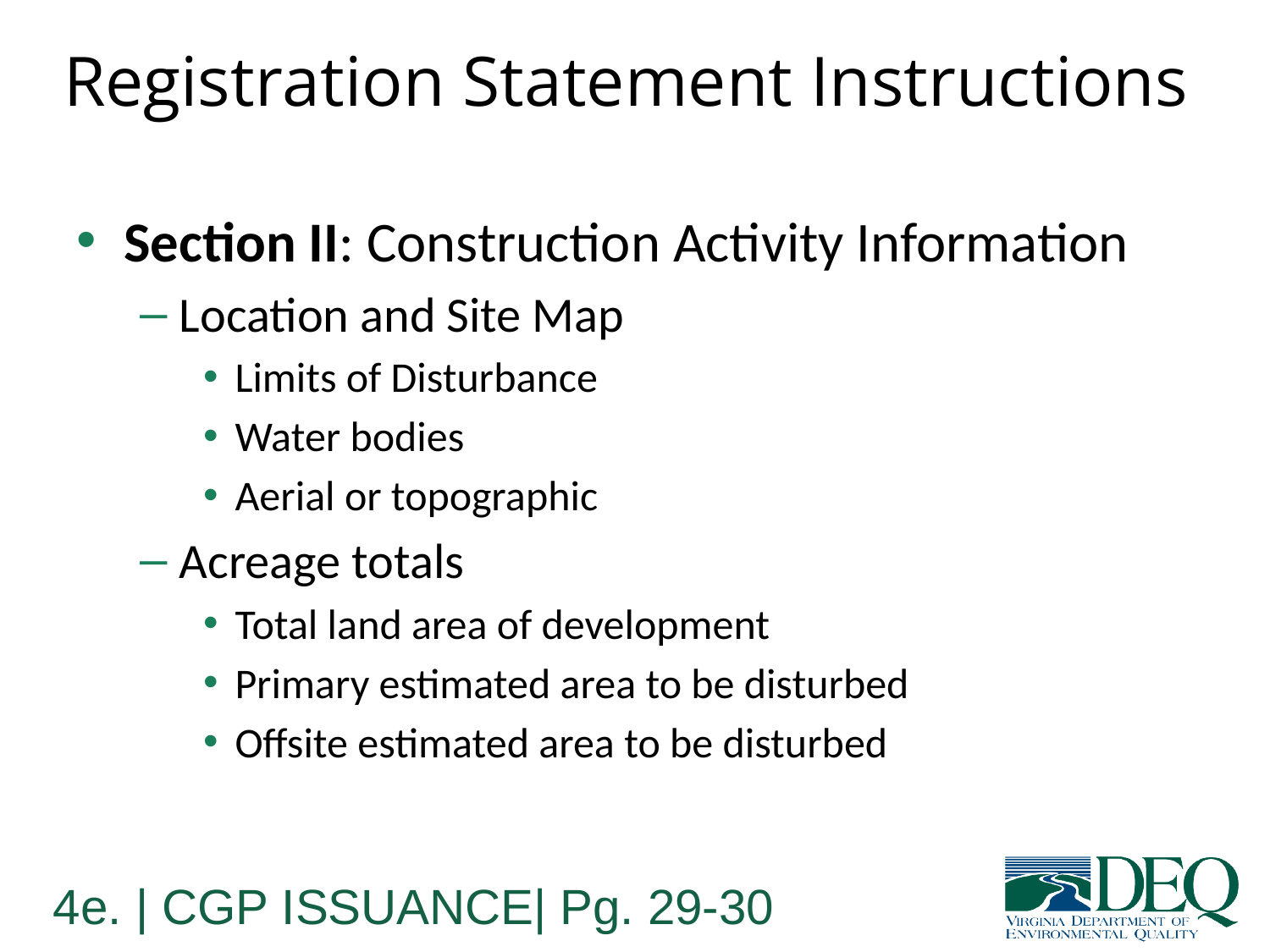

# Registration Statement Instructions
Section II: Construction Activity Information
Location and Site Map
Limits of Disturbance
Water bodies
Aerial or topographic
Acreage totals
Total land area of development
Primary estimated area to be disturbed
Offsite estimated area to be disturbed
4e. | CGP ISSUANCE| Pg. 29-30